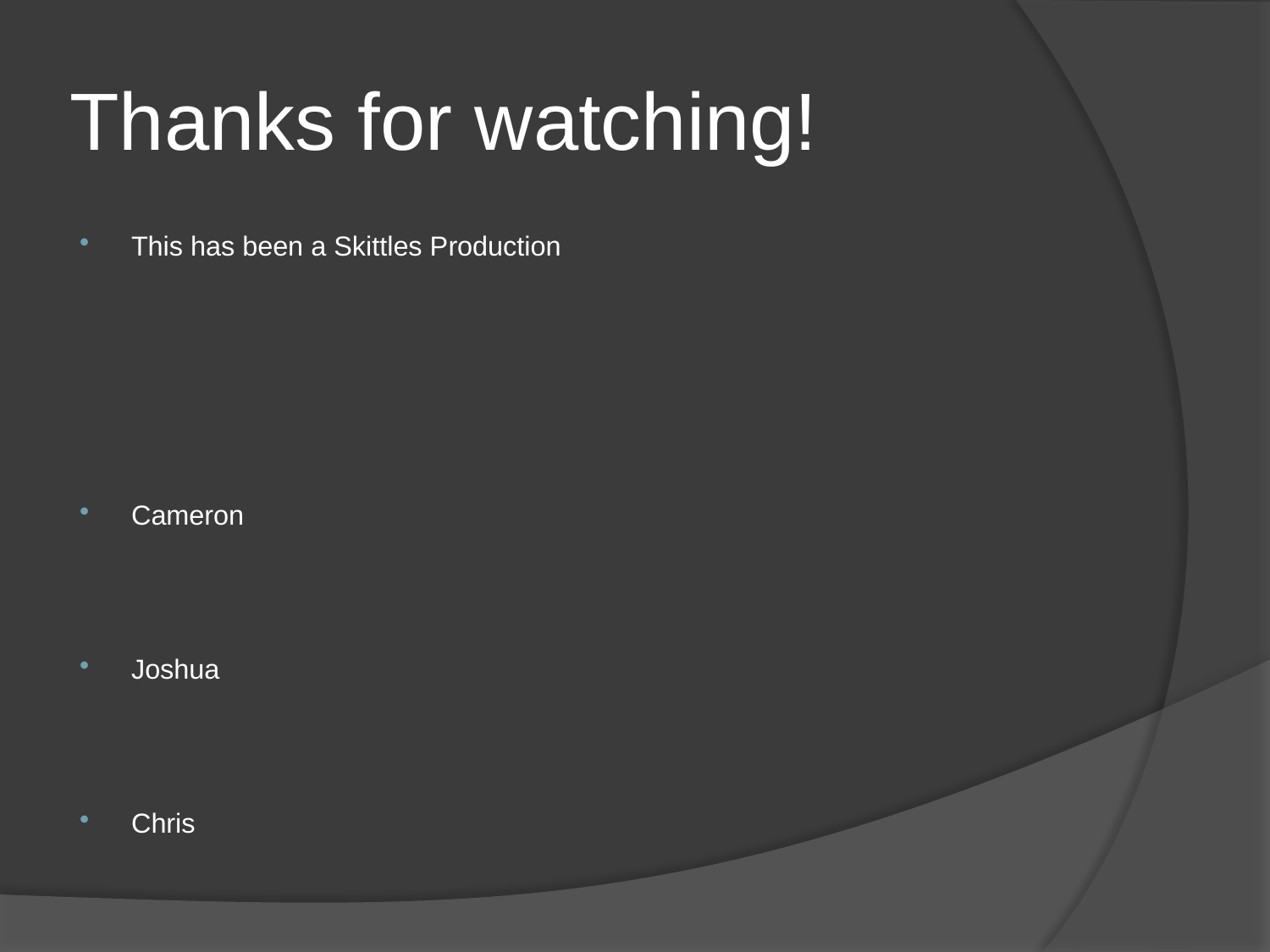

# Thanks for watching!
This has been a Skittles Production

Cameron

Joshua

Chris